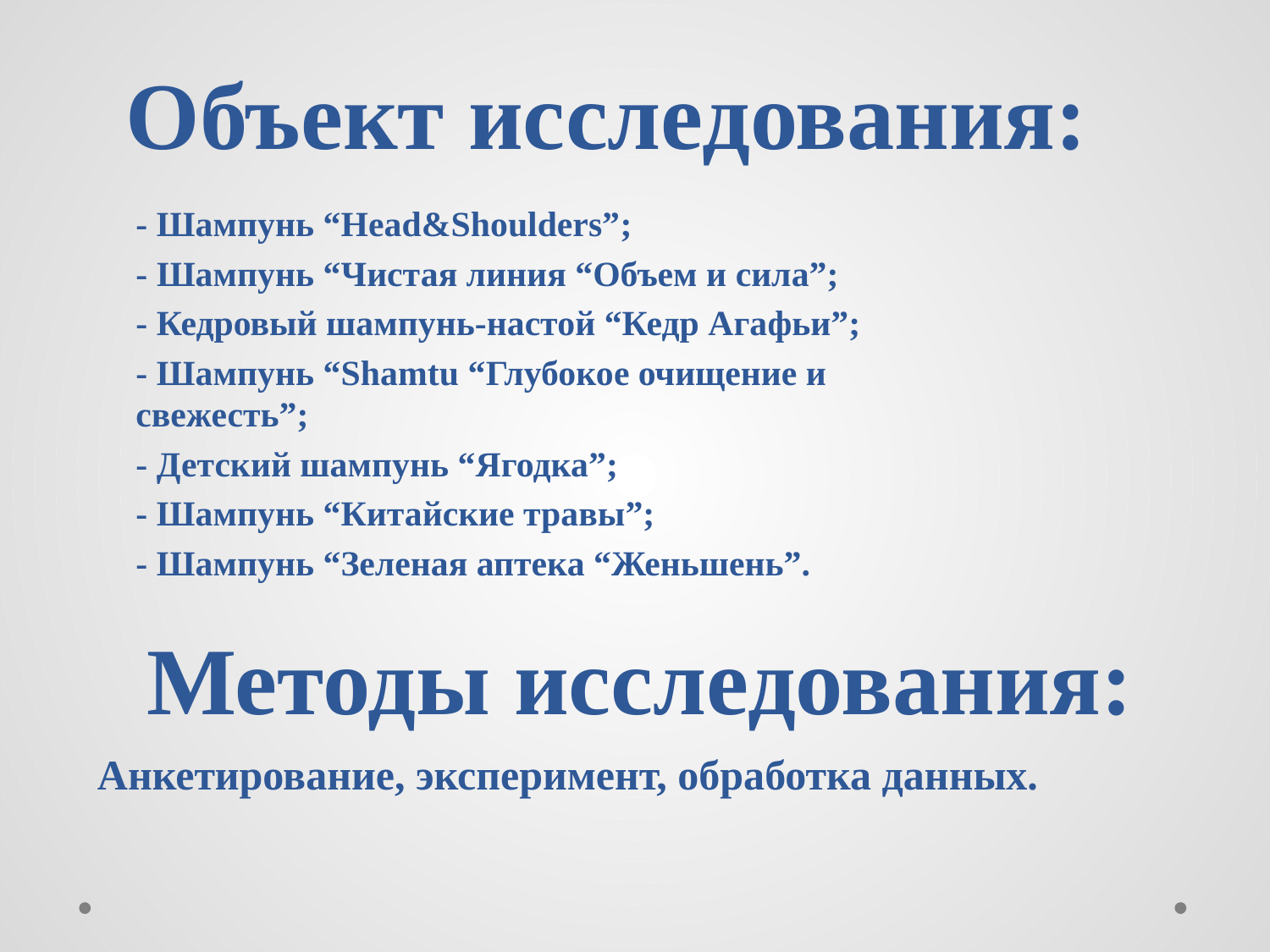

# Объект исследования:
- Шампунь “Head&Shoulders”;
- Шампунь “Чистая линия “Объем и сила”;
- Кедровый шампунь-настой “Кедр Агафьи”;
- Шампунь “Shamtu “Глубокое очищение и свежесть”;
- Детский шампунь “Ягодка”;
- Шампунь “Китайские травы”;
- Шампунь “Зеленая аптека “Женьшень”.

 Методы исследования:
Анкетирование, эксперимент, обработка данных.